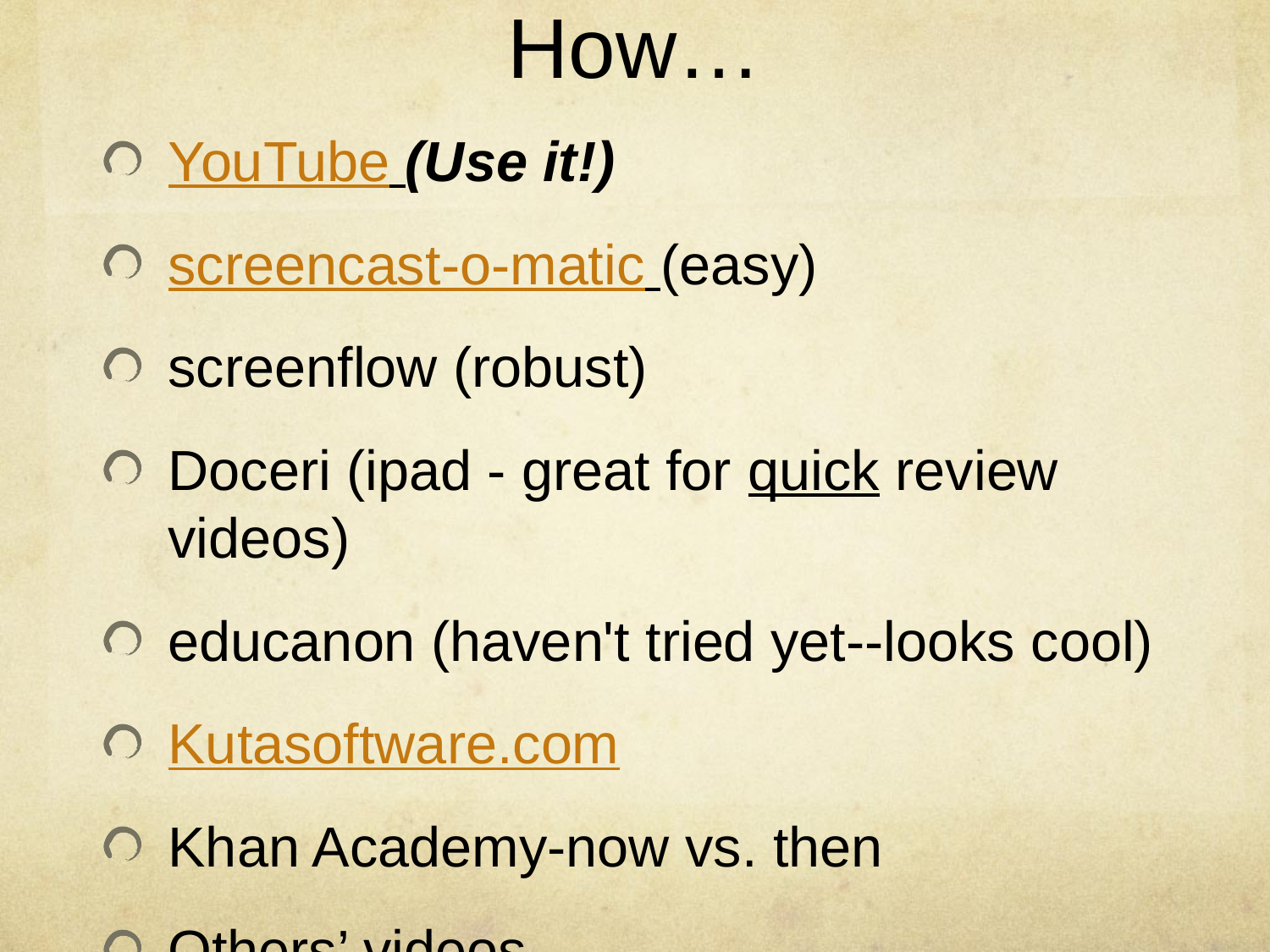

# How…
YouTube (Use it!)
screencast-o-matic (easy)
screenflow (robust)
Doceri (ipad - great for quick review videos)
educanon (haven't tried yet--looks cool)
Kutasoftware.com
Khan Academy-now vs. then
Others’ videos…